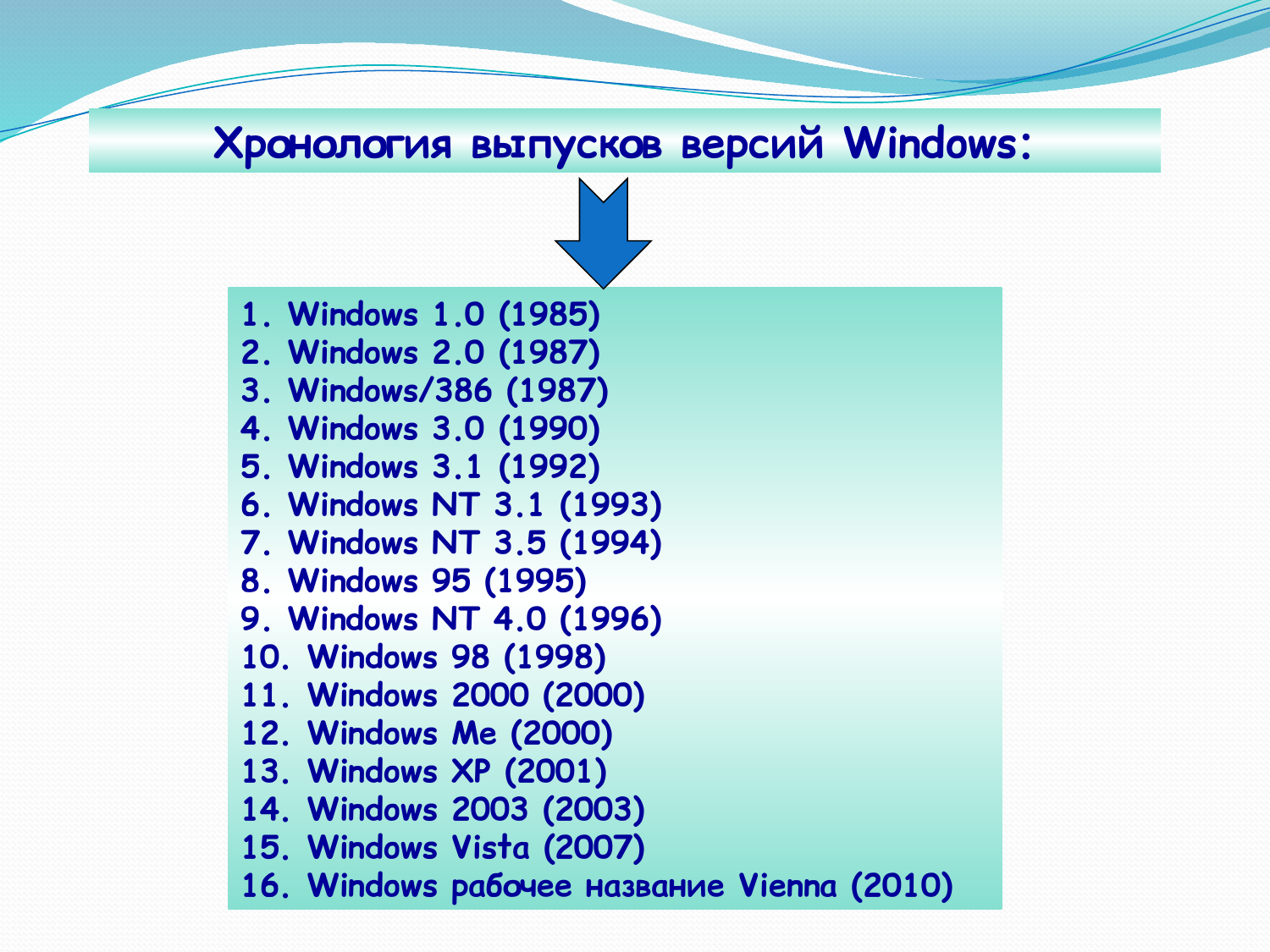

Хронология выпусков версий Windows:

1. Windows 1.0 (1985)
2. Windows 2.0 (1987)
3. Windows/386 (1987)
4. Windows 3.0 (1990)
5. Windows 3.1 (1992)
6. Windows NT 3.1 (1993)
7. Windows NT 3.5 (1994)
8. Windows 95 (1995)
9. Windows NT 4.0 (1996)
10. Windows 98 (1998)
11. Windows 2000 (2000)
12. Windows Me (2000)
13. Windows XP (2001)
14. Windows 2003 (2003)
15. Windows Vista (2007)
16. Windows рабочее название Vienna (2010)